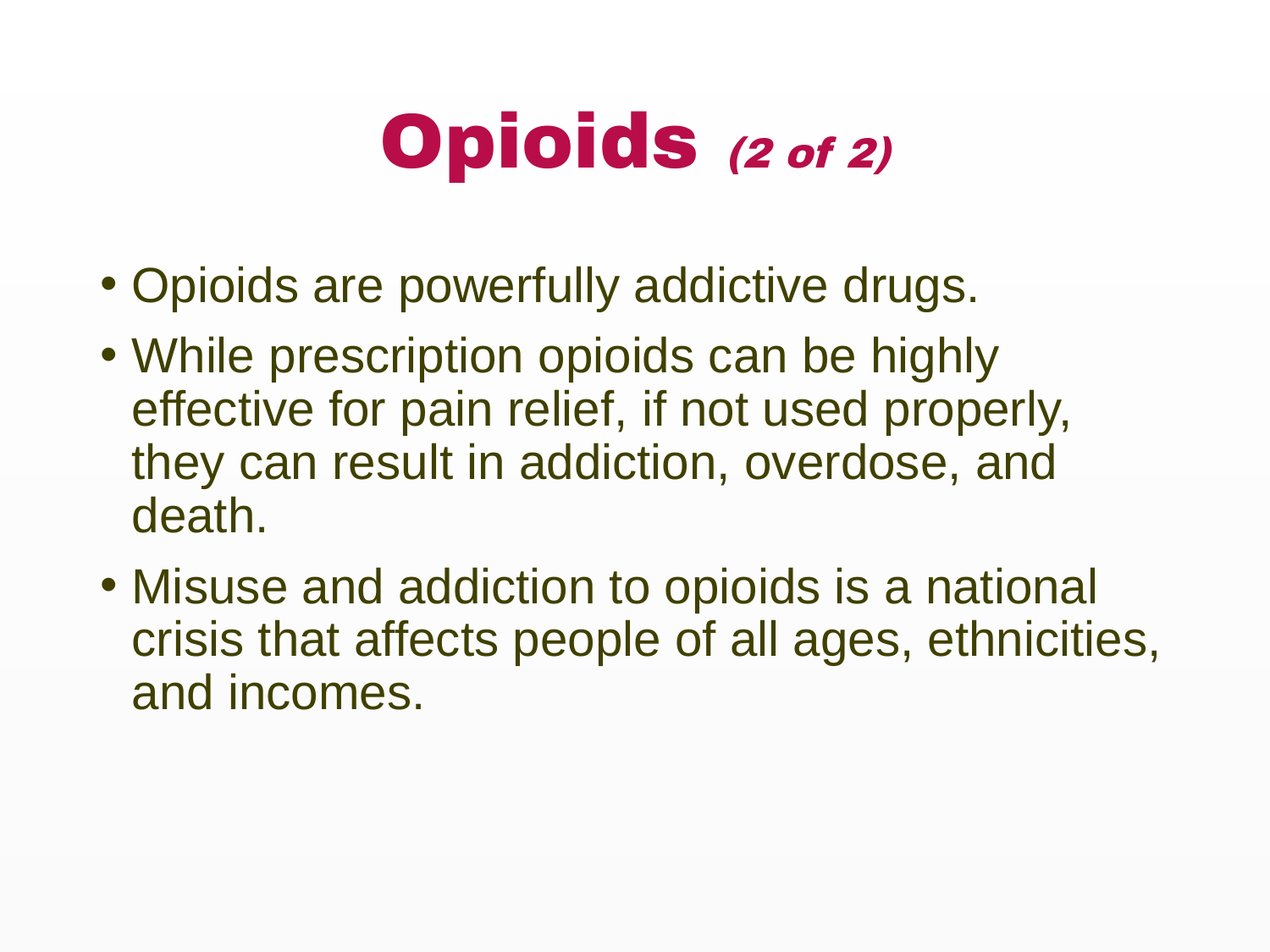

# Opioids (2 of 2)
Opioids are powerfully addictive drugs.
While prescription opioids can be highly effective for pain relief, if not used properly, they can result in addiction, overdose, and death.
Misuse and addiction to opioids is a national crisis that affects people of all ages, ethnicities, and incomes.